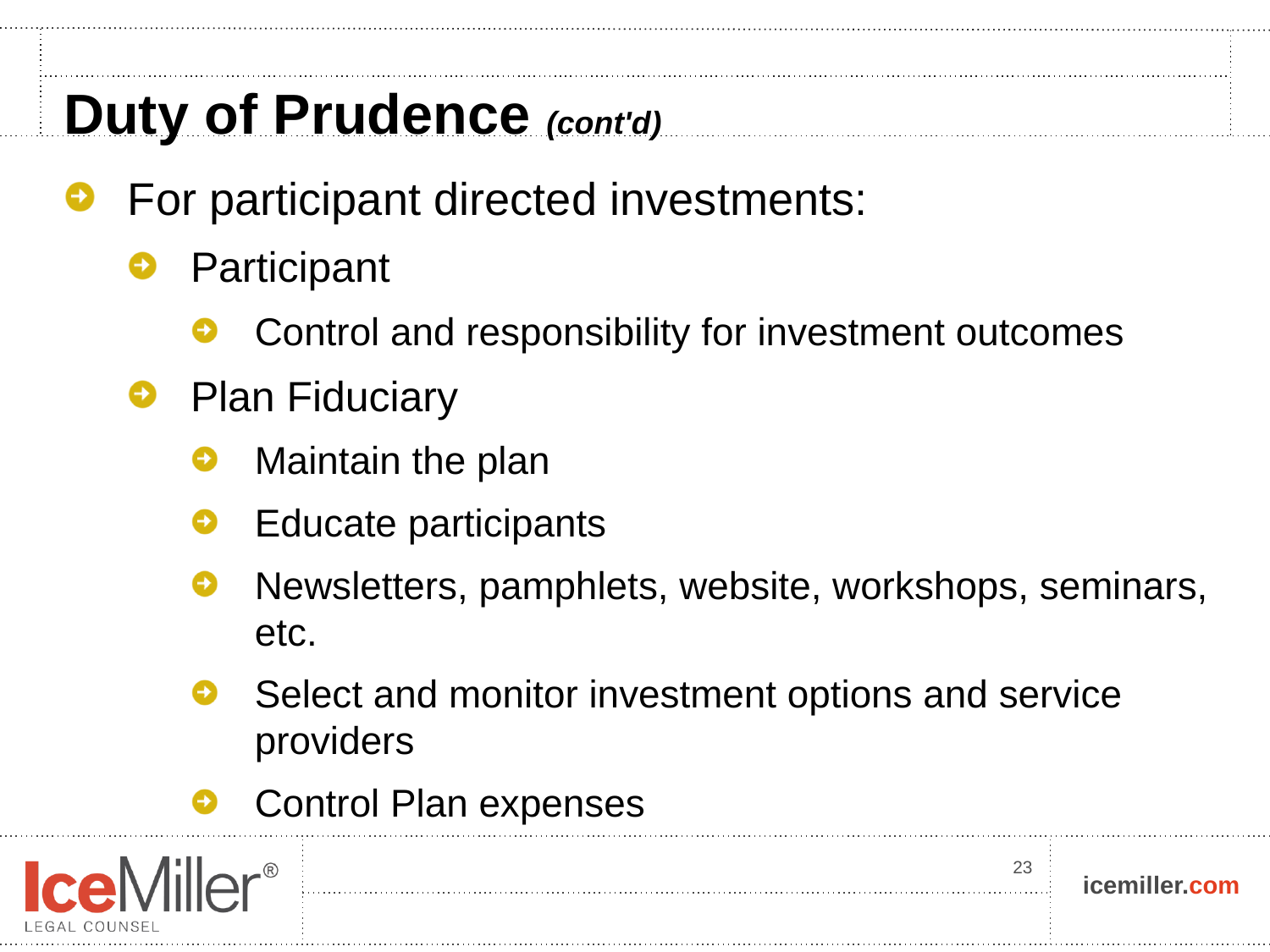

# Duty of Prudence (cont'd)
For participant directed investments:
Participant
Control and responsibility for investment outcomes
Plan Fiduciary
Maintain the plan
Educate participants
Newsletters, pamphlets, website, workshops, seminars, etc.
Select and monitor investment options and service providers
Control Plan expenses

23